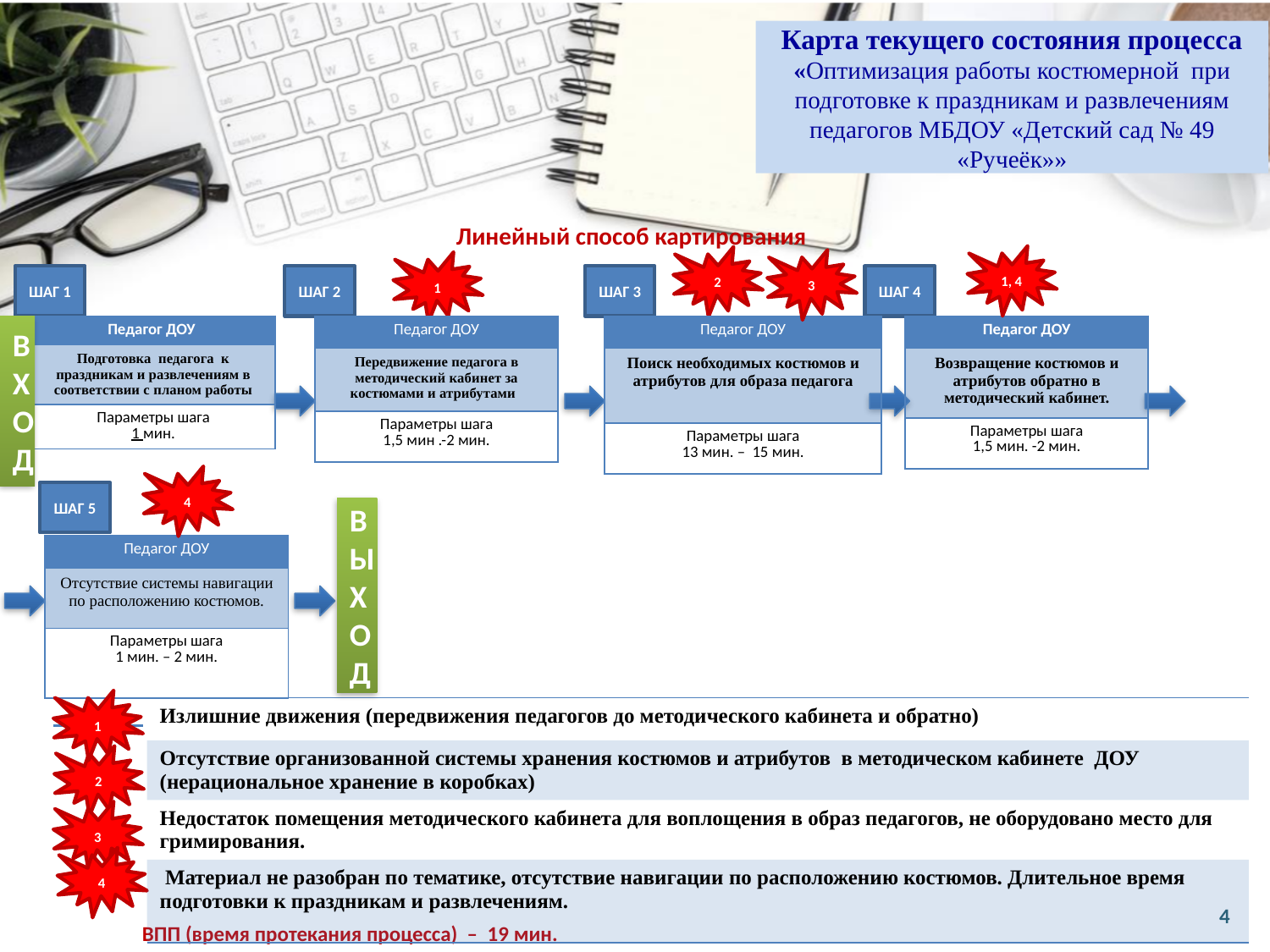

Карта текущего состояния процесса
«Оптимизация работы костюмерной  при подготовке к праздникам и развлечениям педагогов МБДОУ «Детский сад № 49 «Ручеёк»»
#
Линейный способ картирования
1, 4
2
3
1
ШАГ 1
ШАГ 2
ШАГ 3
ШАГ 4
ВХОД
| Педагог ДОУ |
| --- |
| Подготовка педагога к праздникам и развлечениям в соответствии с планом работы |
| Параметры шага 1 мин. |
| Педагог ДОУ |
| --- |
| Передвижение педагога в методический кабинет за костюмами и атрибутами |
| Параметры шага 1,5 мин .-2 мин. |
| Педагог ДОУ |
| --- |
| Поиск необходимых костюмов и атрибутов для образа педагога |
| Параметры шага 13 мин. – 15 мин. |
| Педагог ДОУ |
| --- |
| Возвращение костюмов и атрибутов обратно в методический кабинет. |
| Параметры шага 1,5 мин. -2 мин. |

4
ШАГ 5
ВЫХОД
| Педагог ДОУ |
| --- |
| Отсутствие системы навигации по расположению костюмов. |
| Параметры шага 1 мин. – 2 мин. |

1
| Излишние движения (передвижения педагогов до методического кабинета и обратно) |
| --- |
| Отсутствие организованной системы хранения костюмов и атрибутов в методическом кабинете ДОУ (нерациональное хранение в коробках) |
| Недостаток помещения методического кабинета для воплощения в образ педагогов, не оборудовано место для гримирования. |
| Материал не разобран по тематике, отсутствие навигации по расположению костюмов. Длительное время подготовки к праздникам и развлечениям. |
2

3
4
4
ВПП (время протекания процесса)  –  19 мин.